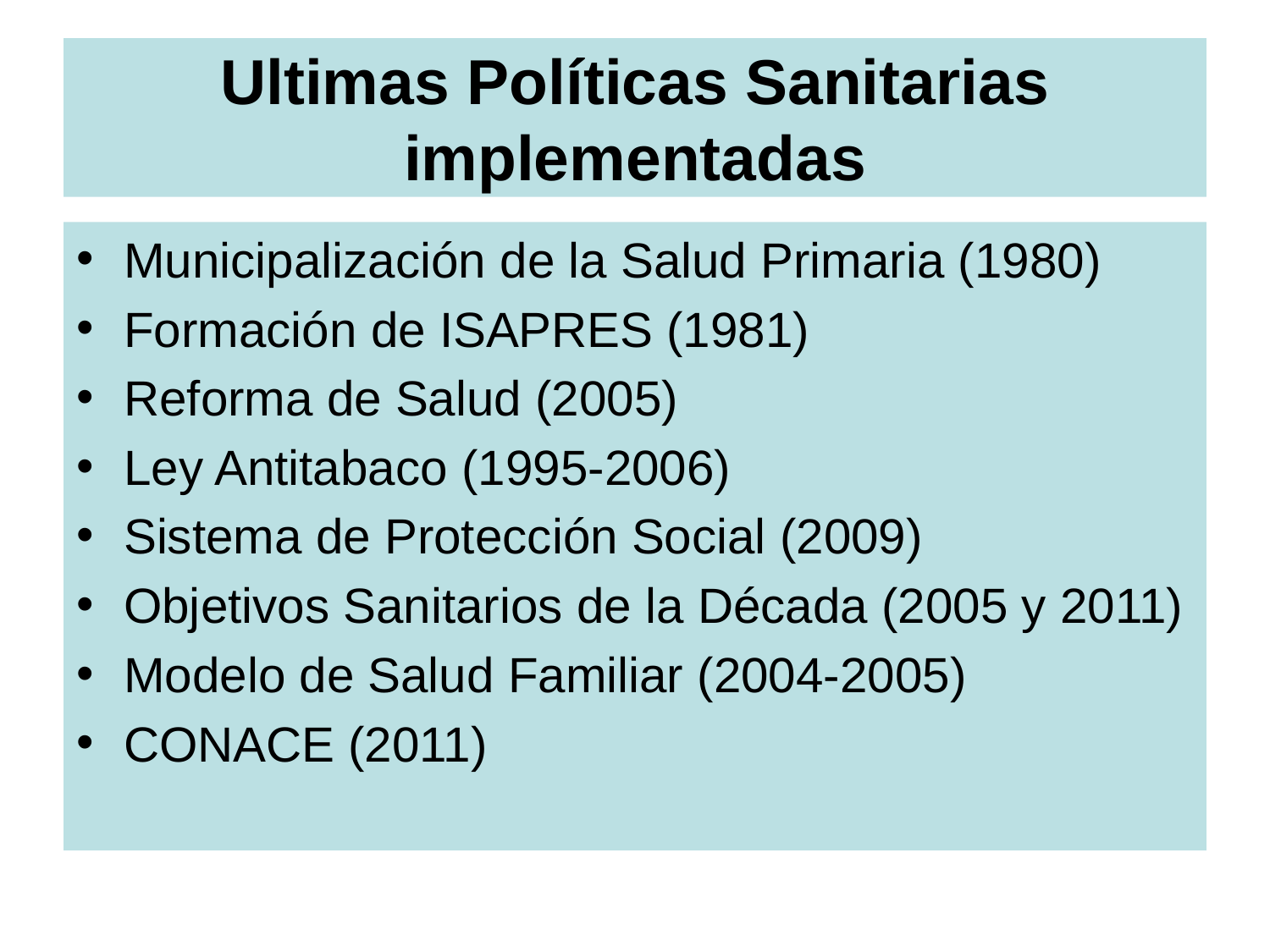

# Ultimas Políticas Sanitarias implementadas
Municipalización de la Salud Primaria (1980)
Formación de ISAPRES (1981)
Reforma de Salud (2005)
Ley Antitabaco (1995-2006)
Sistema de Protección Social (2009)
Objetivos Sanitarios de la Década (2005 y 2011)
Modelo de Salud Familiar (2004-2005)
CONACE (2011)